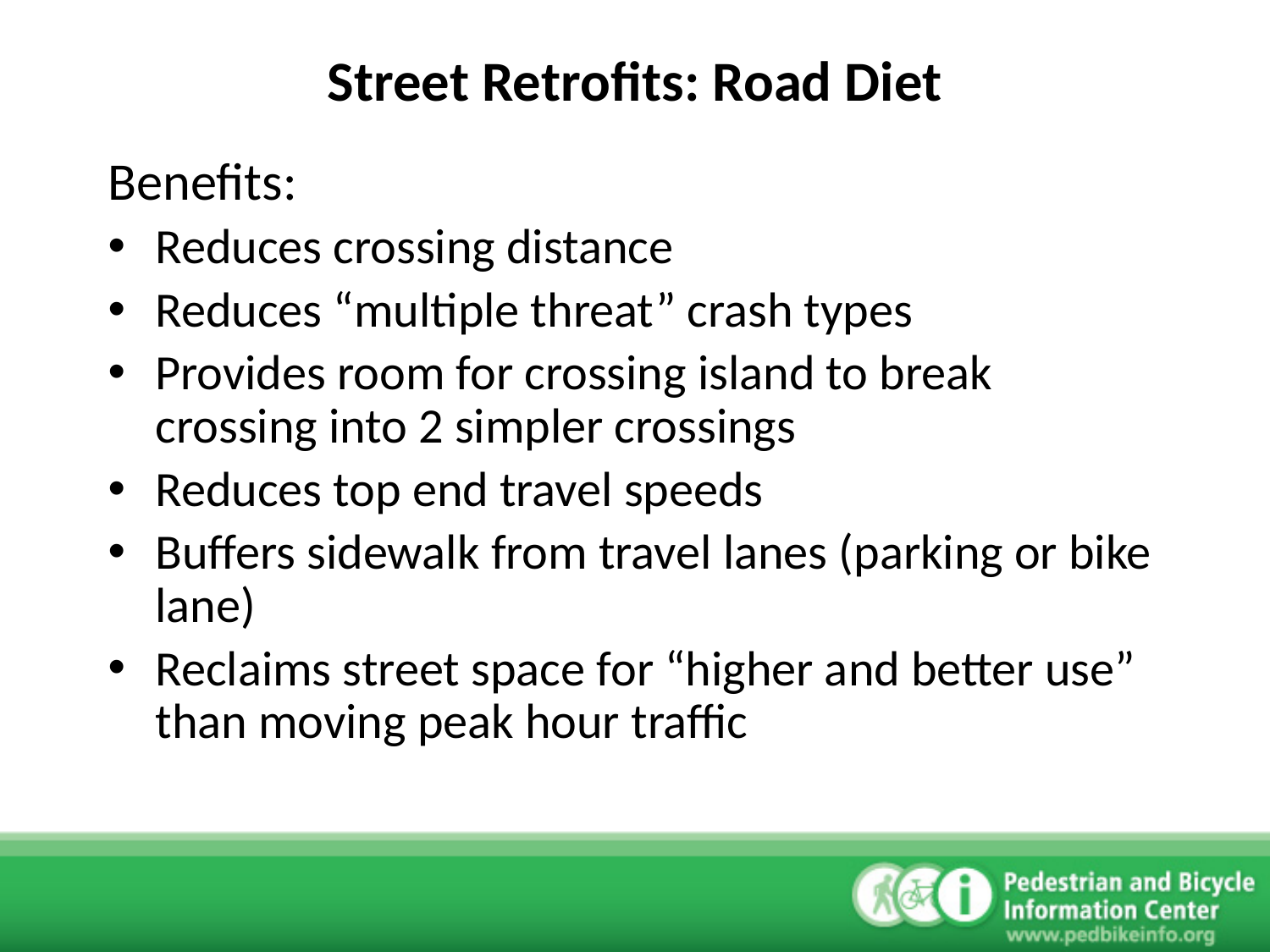

Street Retrofits: Road Diet
Benefits:
Reduces crossing distance
Reduces “multiple threat” crash types
Provides room for crossing island to break crossing into 2 simpler crossings
Reduces top end travel speeds
Buffers sidewalk from travel lanes (parking or bike lane)
Reclaims street space for “higher and better use” than moving peak hour traffic